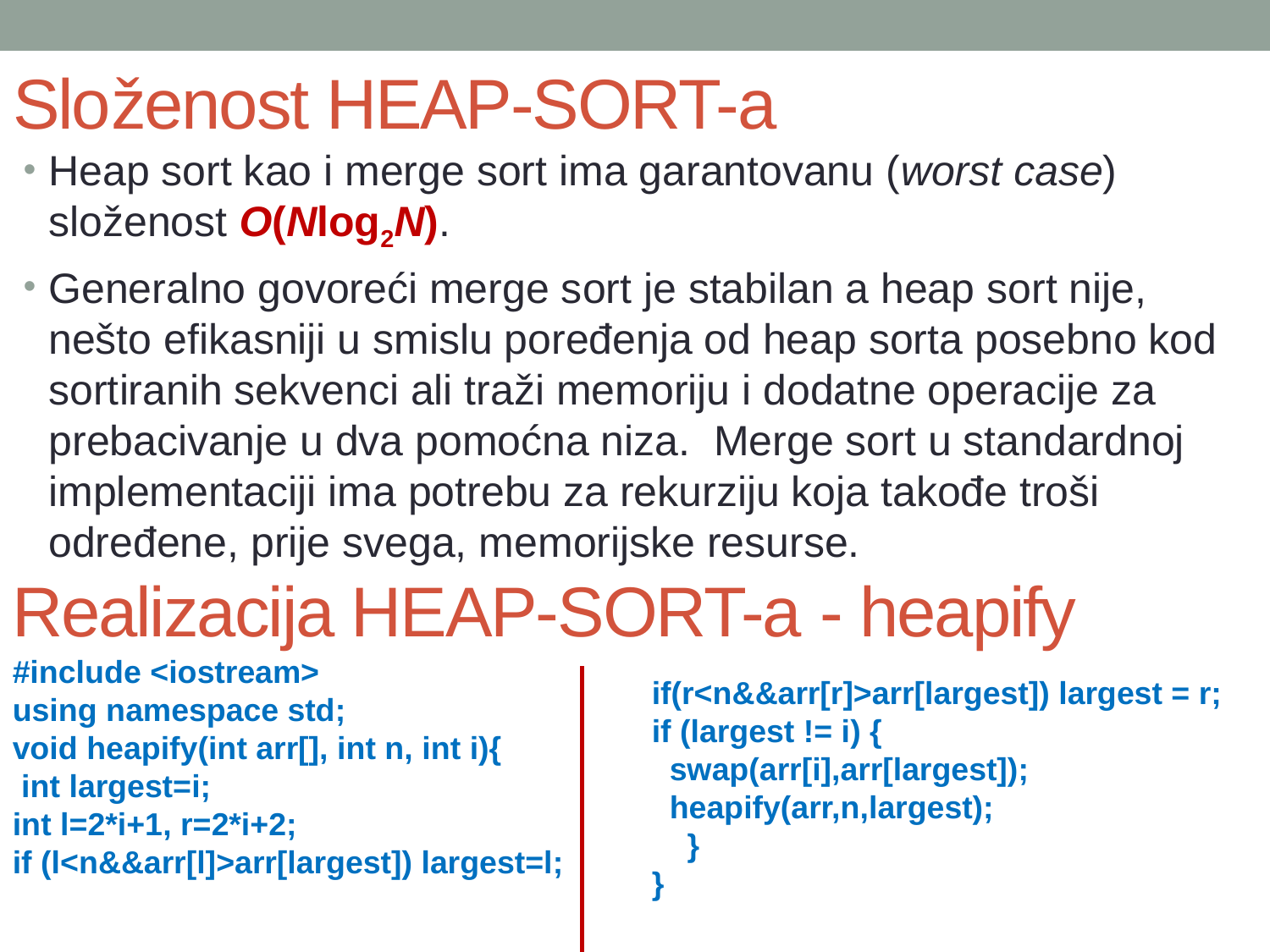

# Složenost HEAP-SORT-a
Heap sort kao i merge sort ima garantovanu (worst case) složenost O(Nlog2N).
Generalno govoreći merge sort je stabilan a heap sort nije, nešto efikasniji u smislu poređenja od heap sorta posebno kod sortiranih sekvenci ali traži memoriju i dodatne operacije za prebacivanje u dva pomoćna niza.  Merge sort u standardnoj implementaciji ima potrebu za rekurziju koja takođe troši određene, prije svega, memorijske resurse.
Realizacija HEAP-SORT-a - heapify
#include <iostream>
using namespace std;
void heapify(int arr[], int n, int i){
 int largest=i;
int l=2*i+1, r=2*i+2;
if (l<n&&arr[l]>arr[largest]) largest=l;
if(r<n&&arr[r]>arr[largest]) largest = r;
if (largest != i) {
  swap(arr[i],arr[largest]);
  heapify(arr,n,largest);
    }
}